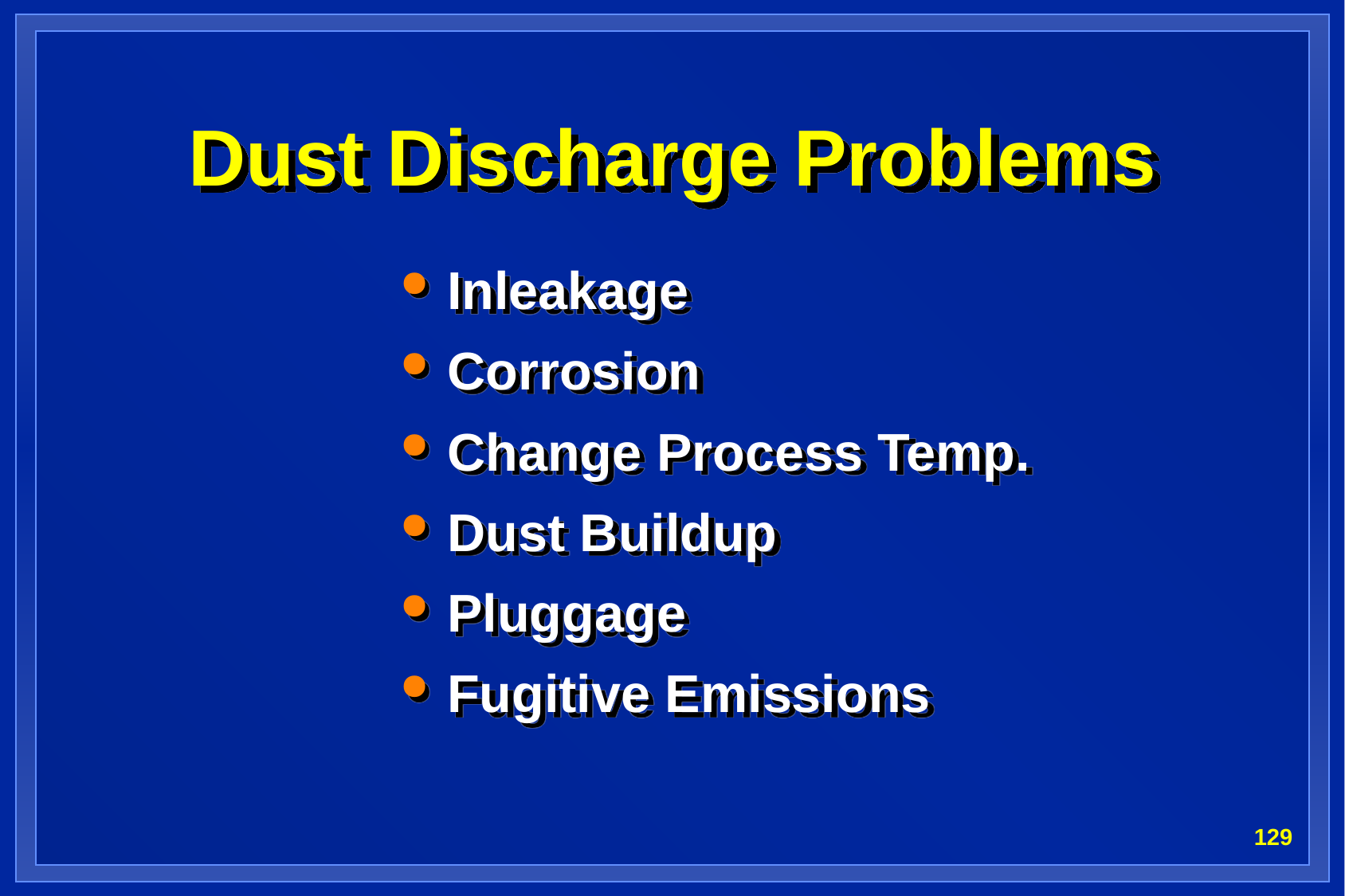

# Dust Discharge Problems

Inleakage
Corrosion
Change Process Temp.
Dust Buildup
Pluggage
Fugitive Emissions
129